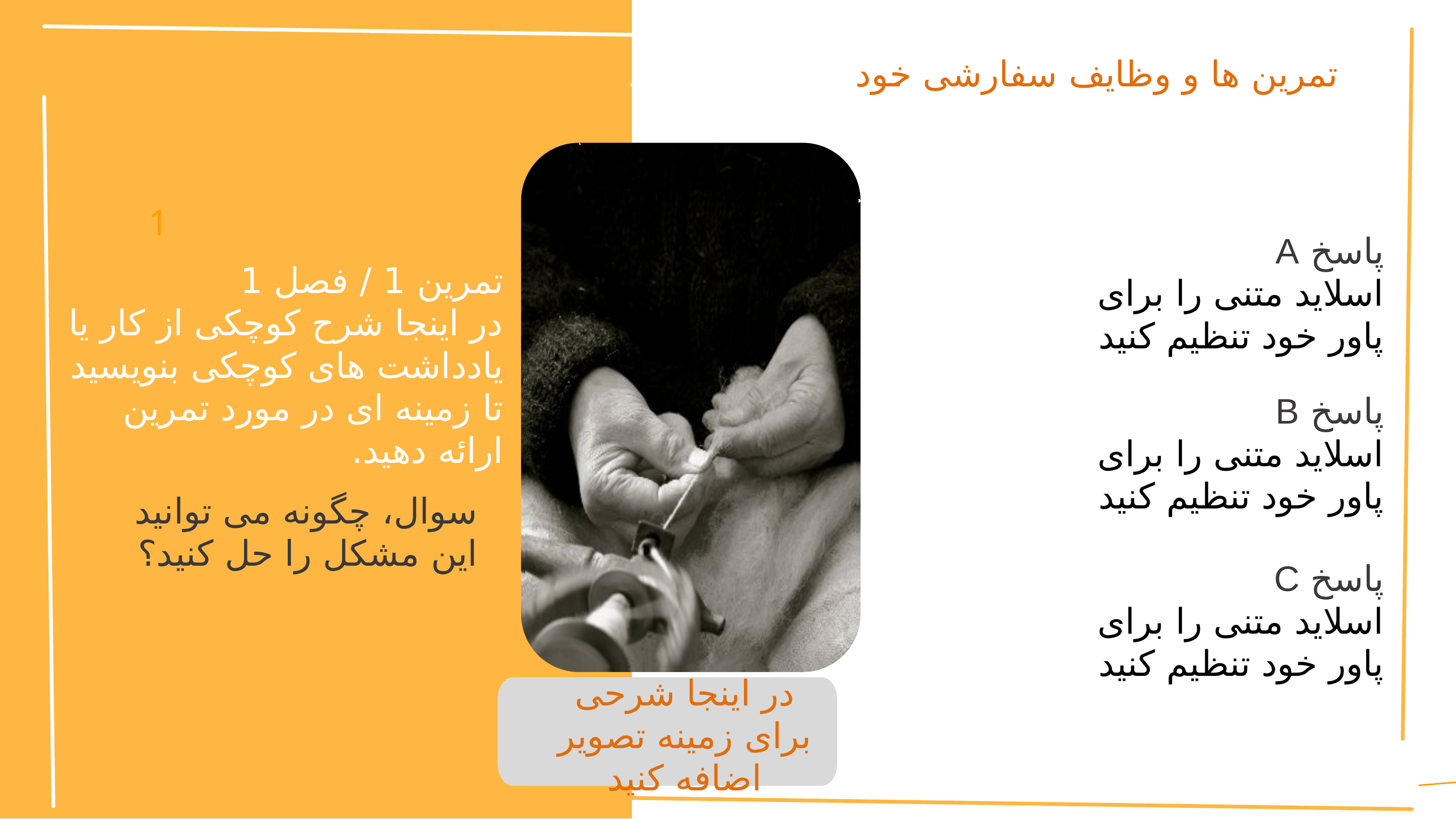

تمرین ها و وظایف سفارشی خود را طراحی کنید

1
پاسخ A
اسلاید متنی را برای پاور خود تنظیم کنید

X
تمرین 1 / فصل 1
در اینجا شرح کوچکی از کار یا یادداشت های کوچکی بنویسید تا زمینه ای در مورد تمرین ارائه دهید.

پاسخ B
اسلاید متنی را برای پاور خود تنظیم کنید

سوال، چگونه می توانید این مشکل را حل کنید؟
پاسخ C
اسلاید متنی را برای پاور خود تنظیم کنید

در اینجا شرحی برای زمینه تصویر اضافه کنید